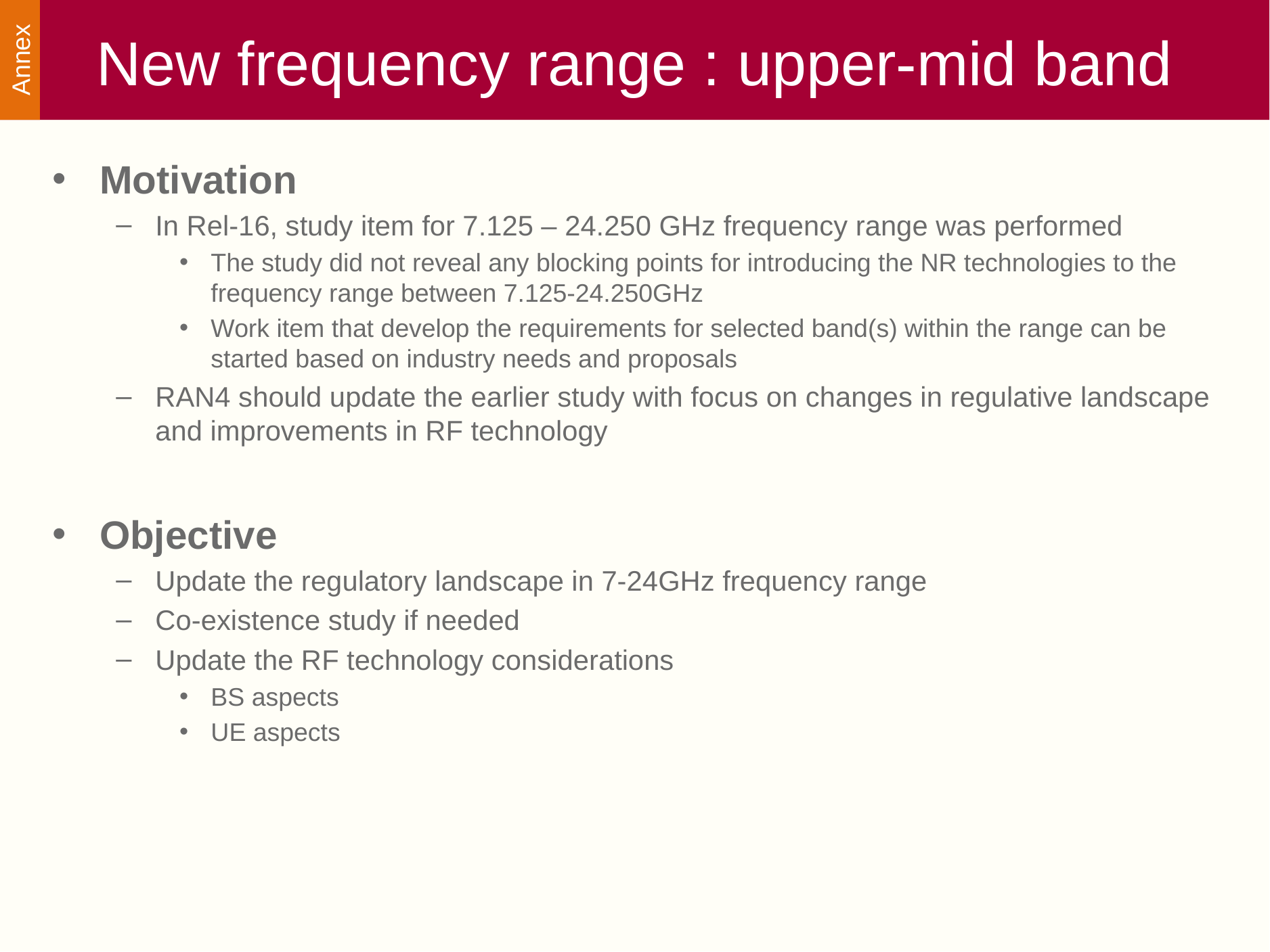

Annex
# New frequency range : upper-mid band
Motivation
In Rel-16, study item for 7.125 – 24.250 GHz frequency range was performed
The study did not reveal any blocking points for introducing the NR technologies to the frequency range between 7.125-24.250GHz
Work item that develop the requirements for selected band(s) within the range can be started based on industry needs and proposals
RAN4 should update the earlier study with focus on changes in regulative landscape and improvements in RF technology

Objective
Update the regulatory landscape in 7-24GHz frequency range
Co-existence study if needed
Update the RF technology considerations
BS aspects
UE aspects